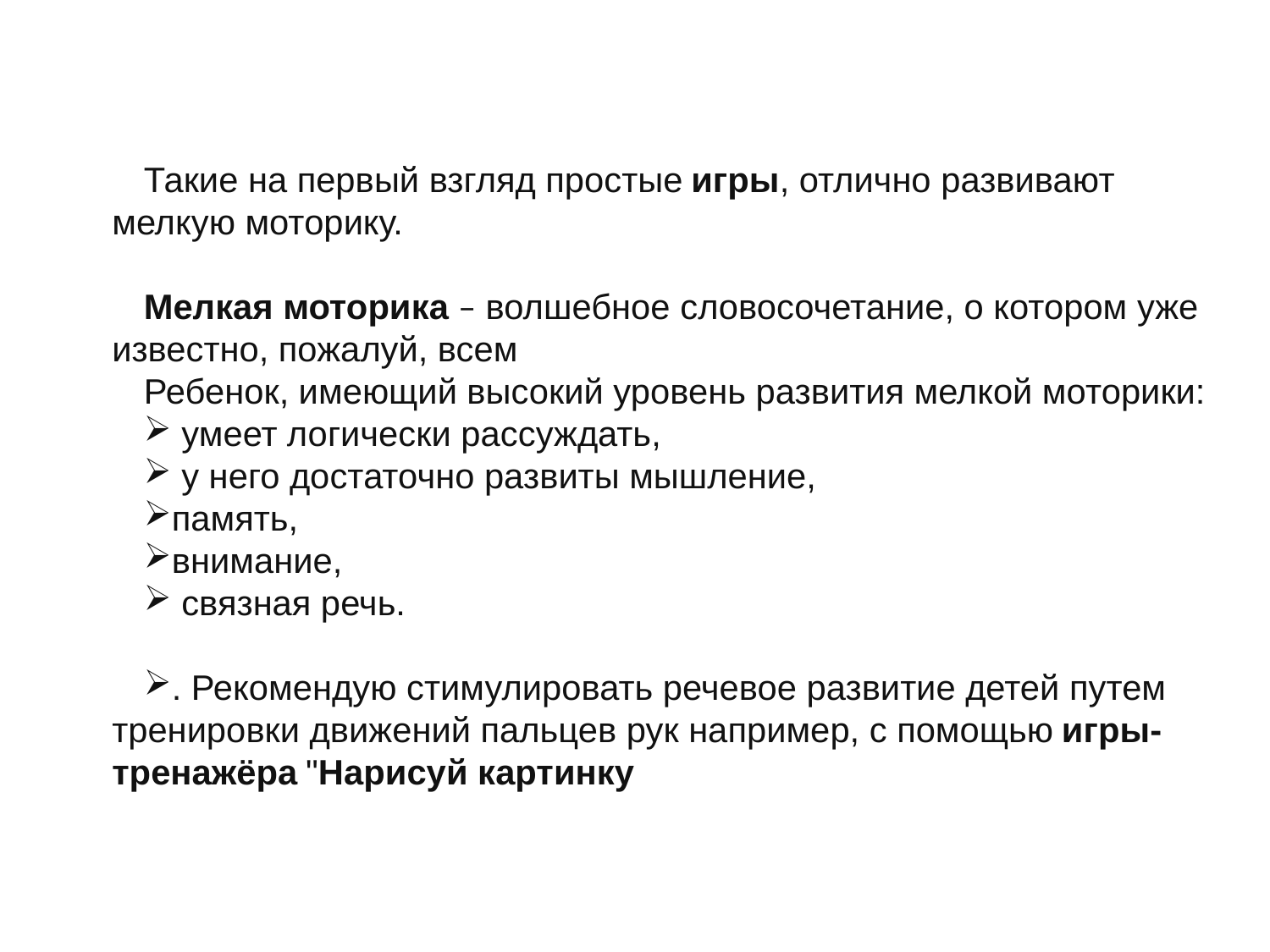

Такие на первый взгляд простые игры, отлично развивают мелкую моторику.

Мелкая моторика – волшебное словосочетание, о котором уже известно, пожалуй, всем
Ребенок, имеющий высокий уровень развития мелкой моторики:
 умеет логически рассуждать,
 у него достаточно развиты мышление,
память,
внимание,
 связная речь.

. Рекомендую стимулировать речевое развитие детей путем тренировки движений пальцев рук например, с помощью игры-тренажёра "Нарисуй картинку